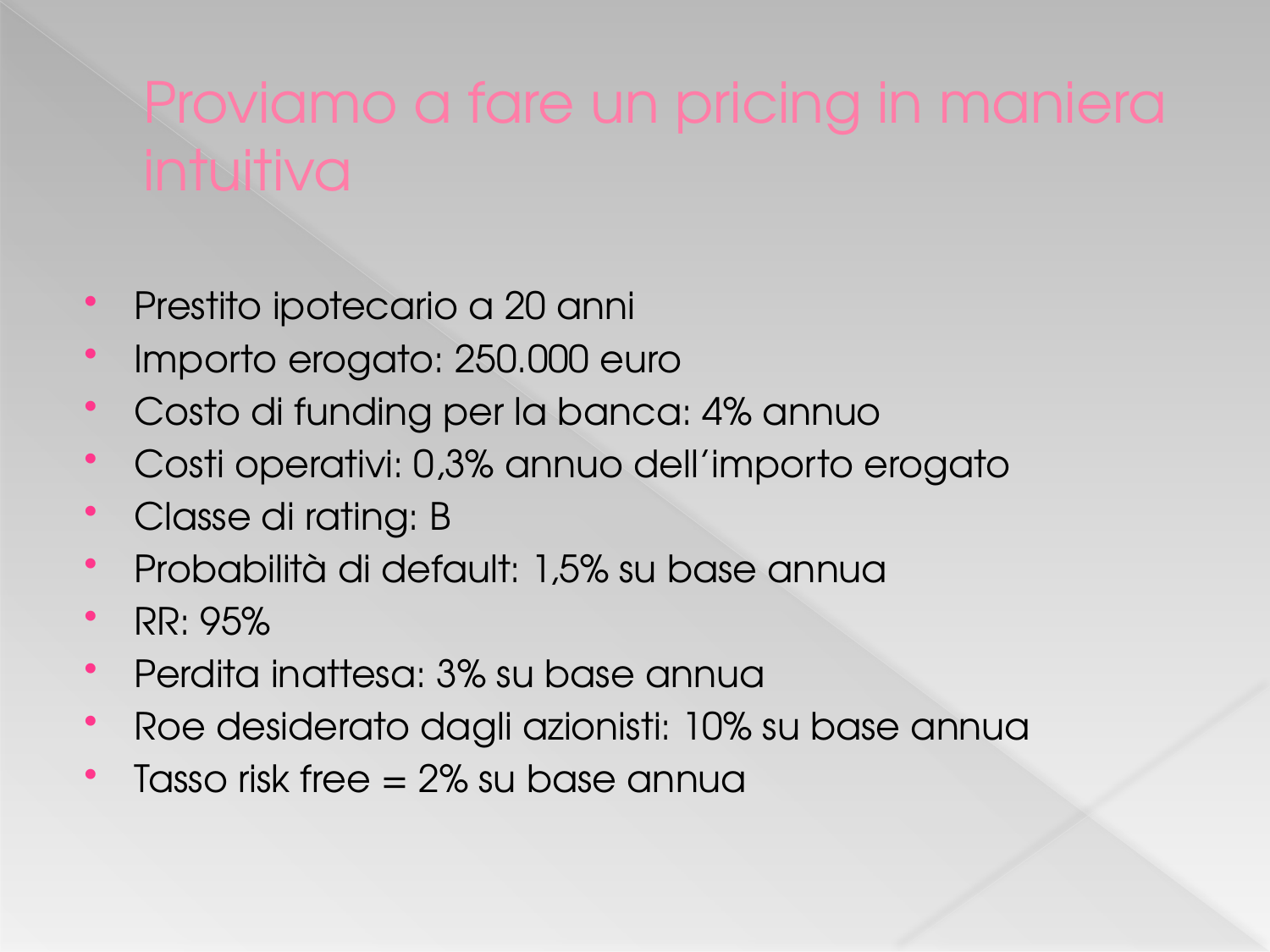

# Proviamo a fare un pricing in maniera intuitiva
Prestito ipotecario a 20 anni
Importo erogato: 250.000 euro
Costo di funding per la banca: 4% annuo
Costi operativi: 0,3% annuo dell’importo erogato
Classe di rating: B
Probabilità di default: 1,5% su base annua
RR: 95%
Perdita inattesa: 3% su base annua
Roe desiderato dagli azionisti: 10% su base annua
Tasso risk free = 2% su base annua